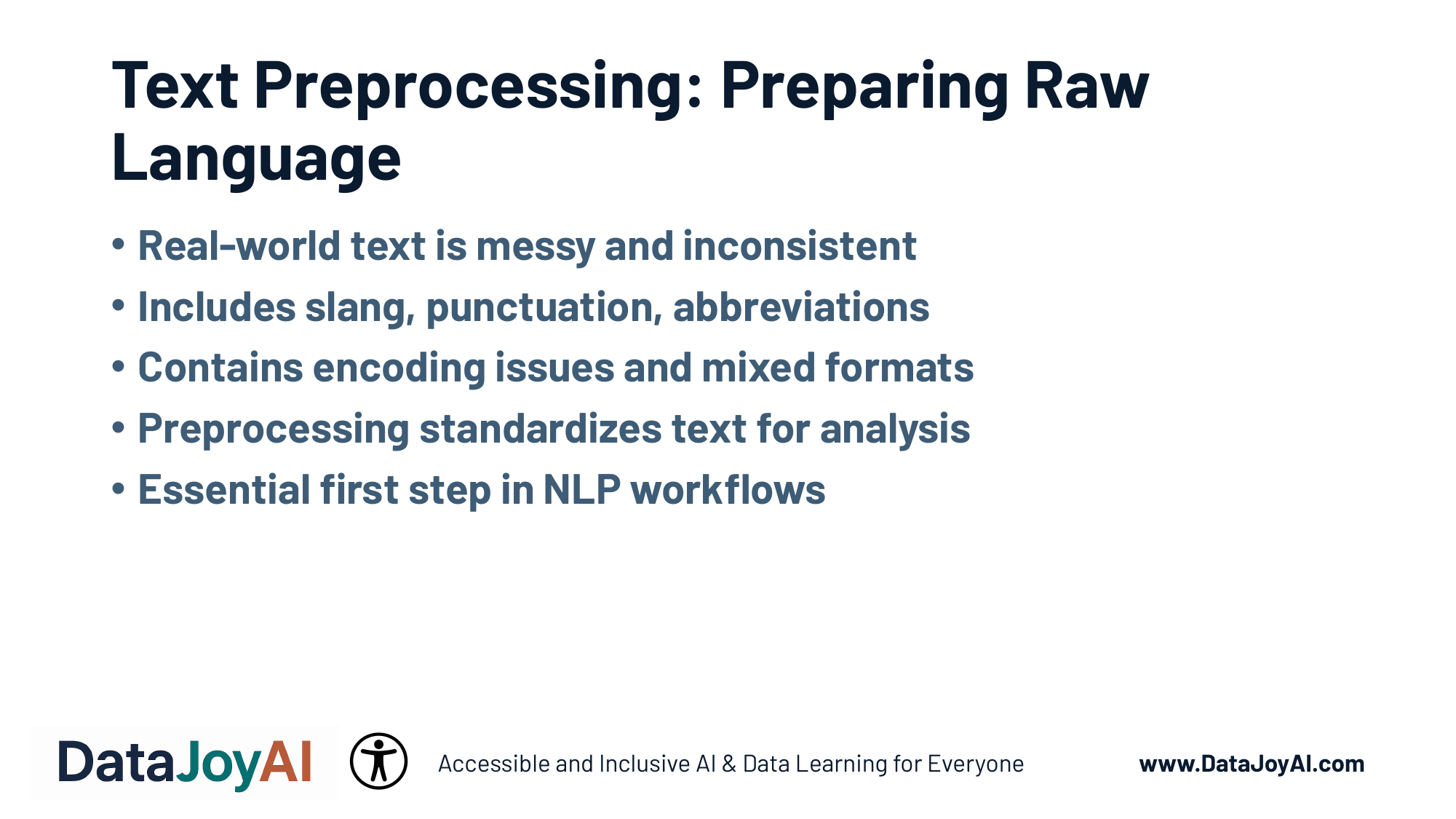

# Text Preprocessing: Preparing Raw Language
Real-world text is messy and inconsistent
Includes slang, punctuation, abbreviations
Contains encoding issues and mixed formats
Preprocessing standardizes text for analysis
Essential first step in NLP workflows